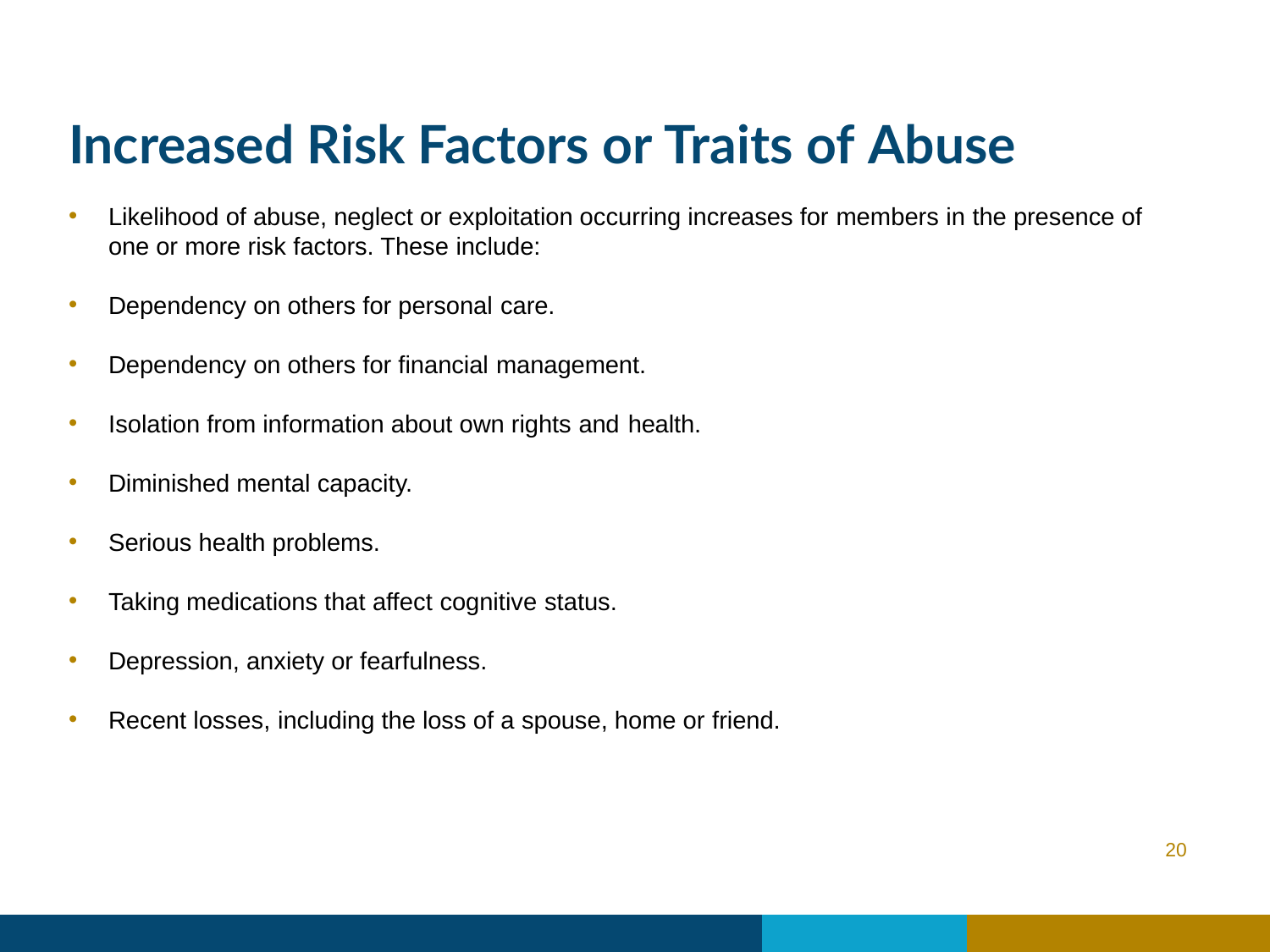

# Increased Risk Factors or Traits of Abuse
Likelihood of abuse, neglect or exploitation occurring increases for members in the presence of one or more risk factors. These include:
Dependency on others for personal care.
Dependency on others for financial management.
Isolation from information about own rights and health.
Diminished mental capacity.
Serious health problems.
Taking medications that affect cognitive status.
Depression, anxiety or fearfulness.
Recent losses, including the loss of a spouse, home or friend.
20